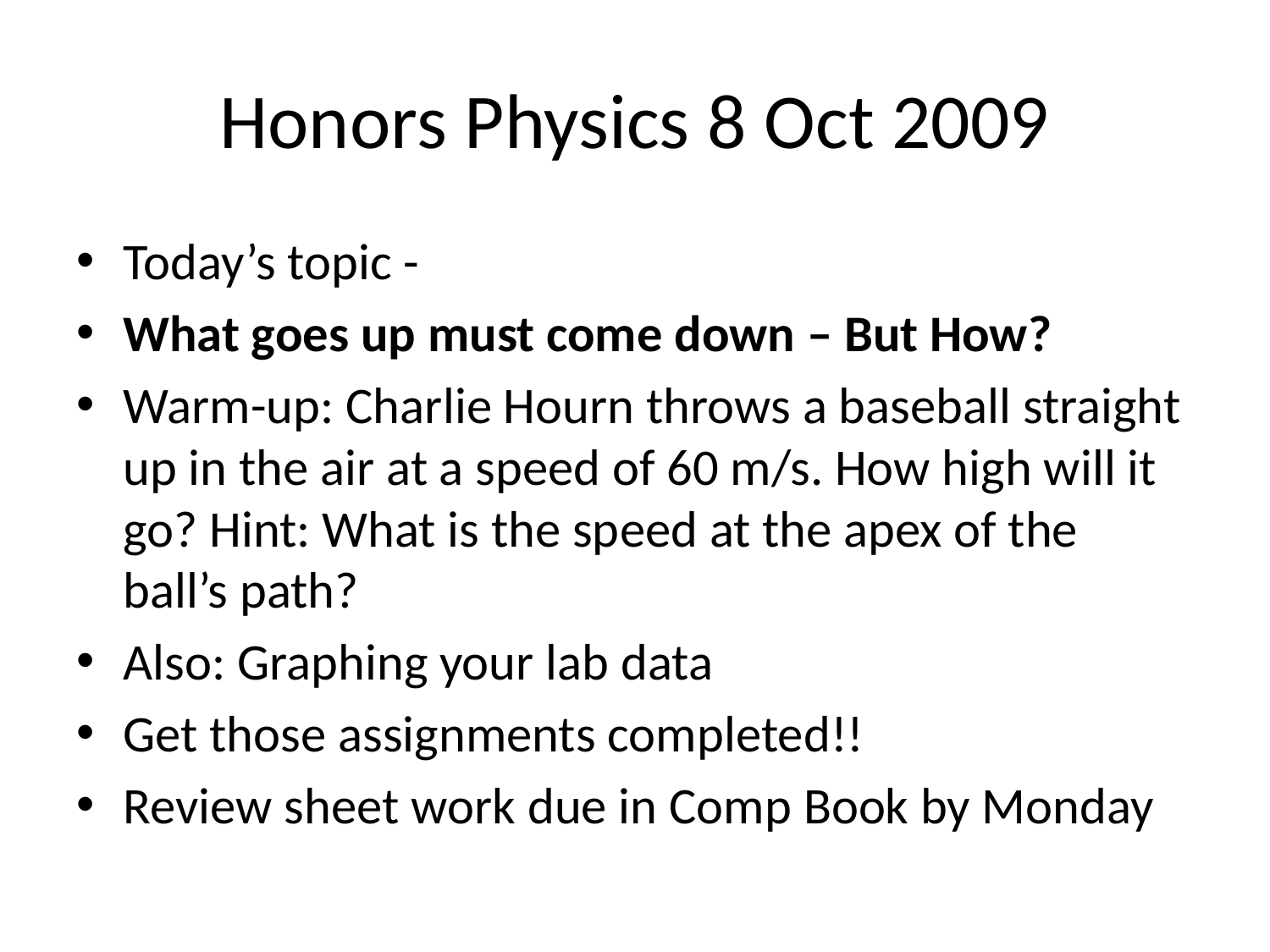

# Honors Physics 8 Oct 2009
Today’s topic -
What goes up must come down – But How?
Warm-up: Charlie Hourn throws a baseball straight up in the air at a speed of 60 m/s. How high will it go? Hint: What is the speed at the apex of the ball’s path?
Also: Graphing your lab data
Get those assignments completed!!
Review sheet work due in Comp Book by Monday